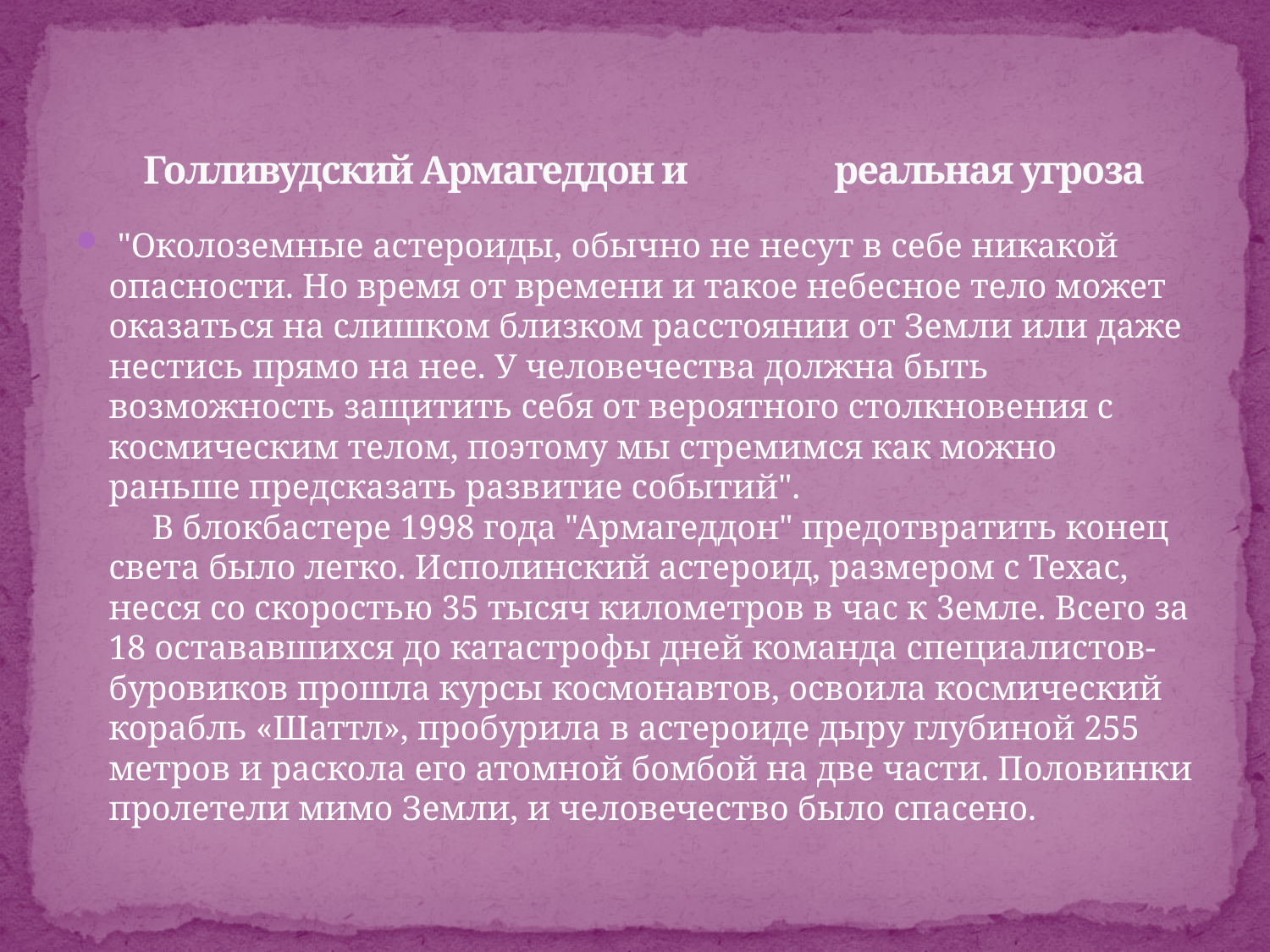

# Голливудский Армагеддон и                  реальная угроза
 "Околоземные астероиды, обычно не несут в себе никакой опасности. Но время от времени и такое небесное тело может оказаться на слишком близком расстоянии от Земли или даже нестись прямо на нее. У человечества должна быть возможность защитить себя от вероятного столкновения с космическим телом, поэтому мы стремимся как можно раньше предсказать развитие событий".
     В блокбастере 1998 года "Армагеддон" предотвратить конец света было легко. Исполинский астероид, размером с Техас, несся со скоростью 35 тысяч километров в час к 3емле. Всего за 18 остававшихся до катастрофы дней команда специалистов-буровиков прошла курсы космонавтов, освоила космический корабль «Шаттл», пробурила в астероиде дыру глубиной 255 метров и раскола его атомной бомбой на две части. Половинки пролетели мимо Земли, и человечество было спасено.